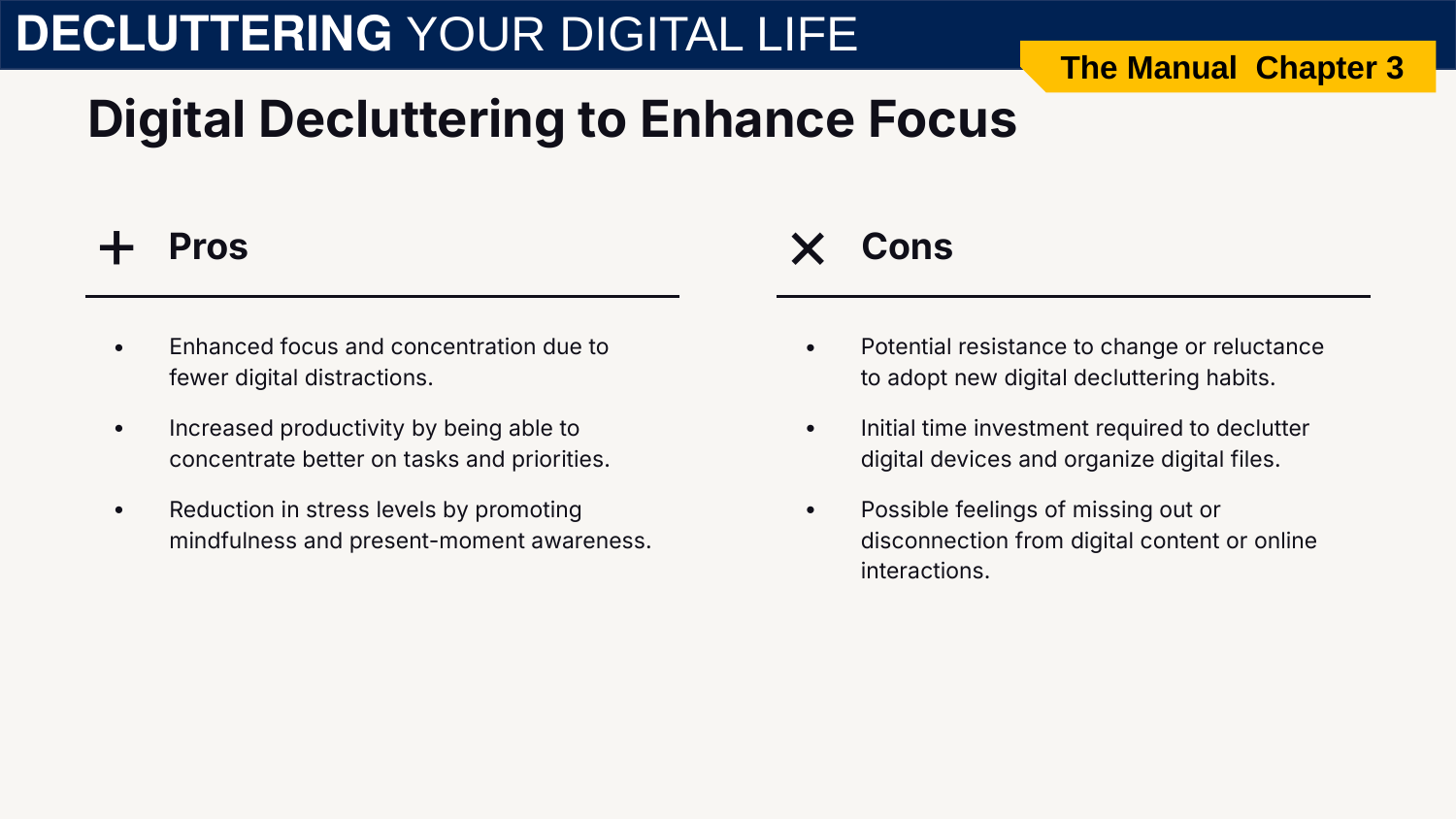

DECLUTTERING YOUR DIGITAL LIFE
The Manual  Chapter 3

# Digital Decluttering to Enhance Focus
+
Pros
×
Cons
Enhanced focus and concentration due to fewer digital distractions.
Increased productivity by being able to concentrate better on tasks and priorities.
Reduction in stress levels by promoting mindfulness and present-moment awareness.
Potential resistance to change or reluctance to adopt new digital decluttering habits.
Initial time investment required to declutter digital devices and organize digital files.
Possible feelings of missing out or disconnection from digital content or online interactions.